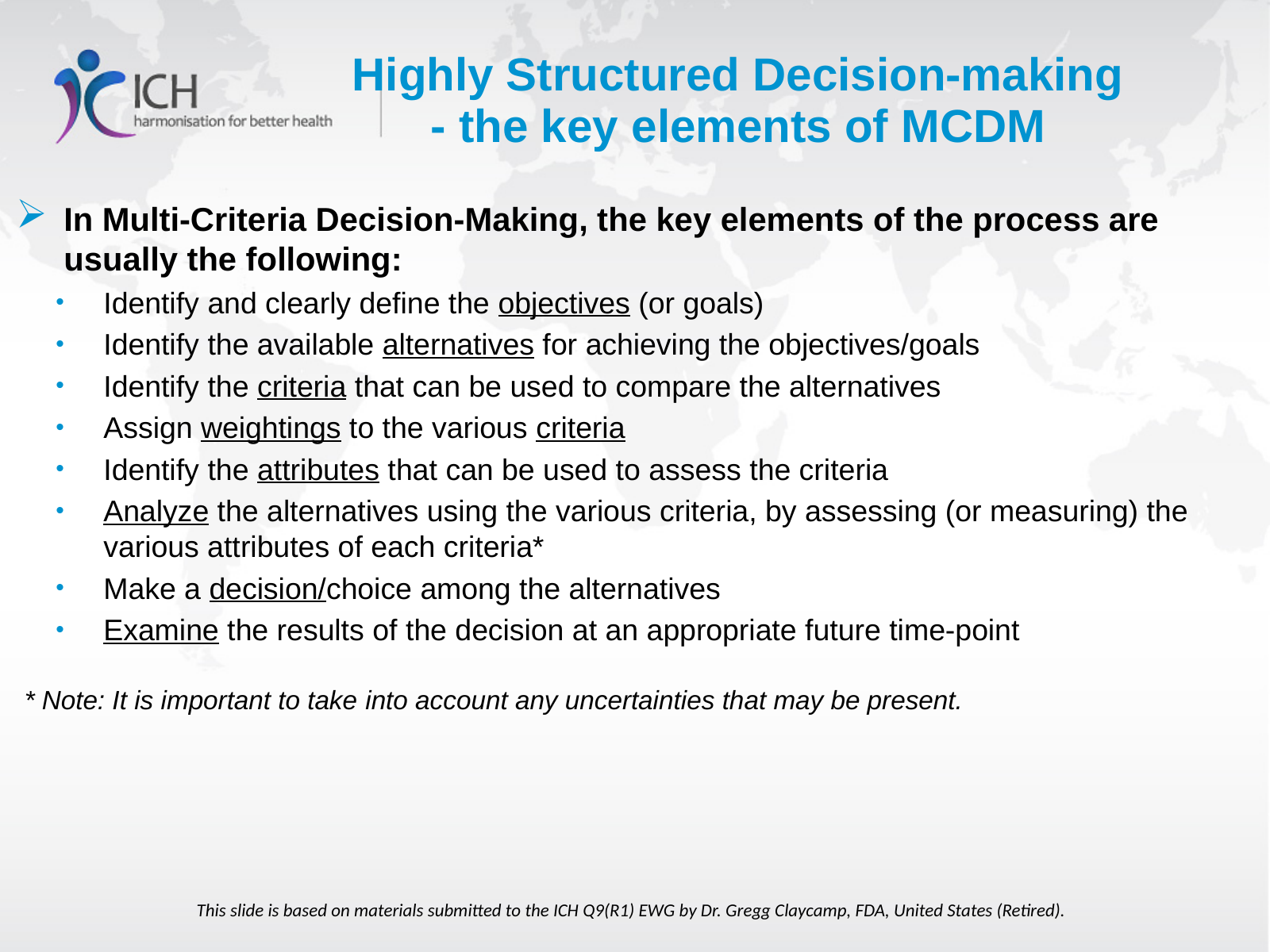

# Highly Structured Decision-making - the key elements of MCDM
In Multi-Criteria Decision-Making, the key elements of the process are usually the following:
Identify and clearly define the objectives (or goals)
Identify the available alternatives for achieving the objectives/goals
Identify the criteria that can be used to compare the alternatives
Assign weightings to the various criteria
Identify the attributes that can be used to assess the criteria
Analyze the alternatives using the various criteria, by assessing (or measuring) the various attributes of each criteria*
Make a decision/choice among the alternatives
Examine the results of the decision at an appropriate future time-point

 * Note: It is important to take into account any uncertainties that may be present.
This slide is based on materials submitted to the ICH Q9(R1) EWG by Dr. Gregg Claycamp, FDA, United States (Retired).